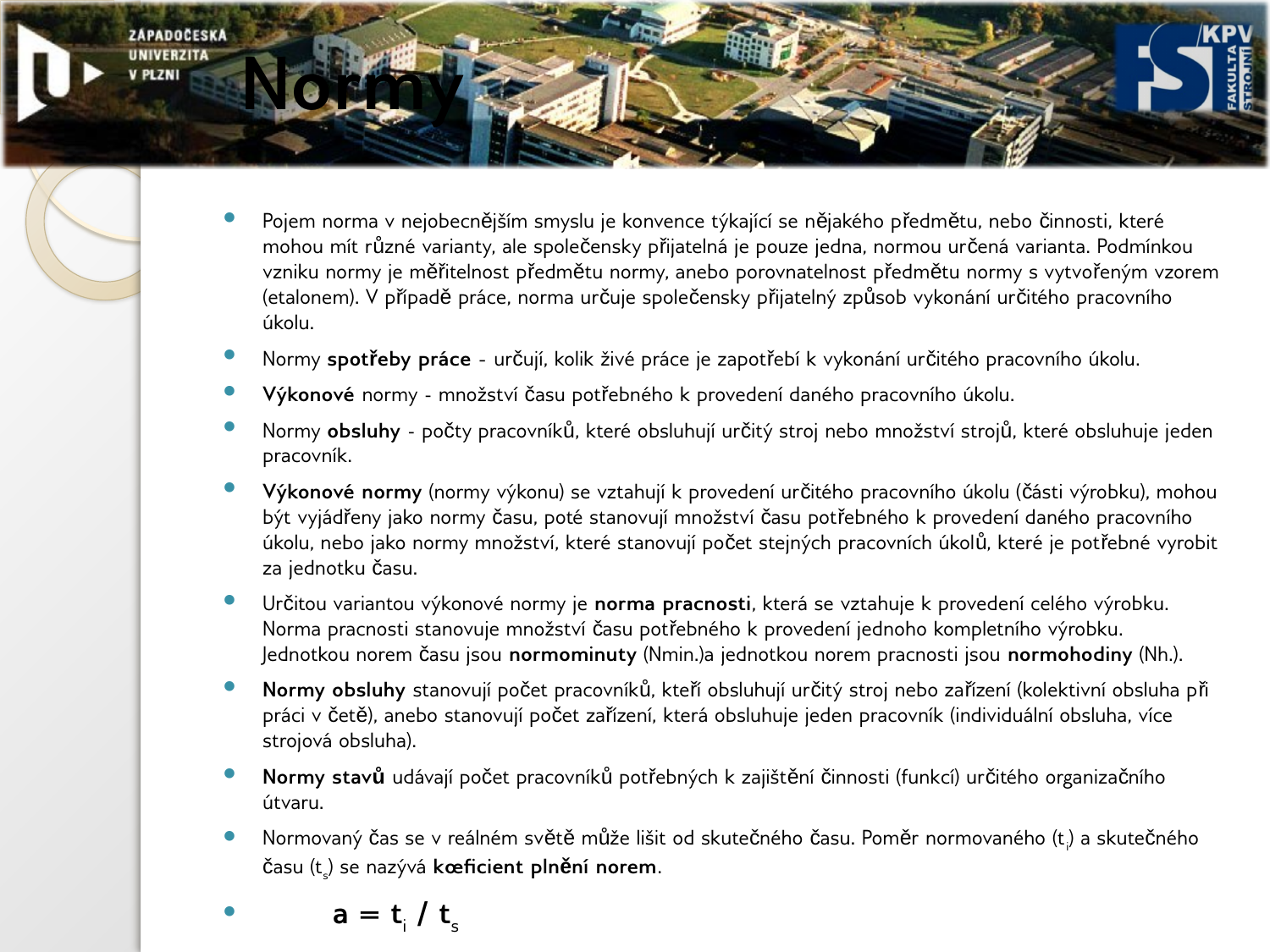

# Normy
Pojem norma v nejobecnějším smyslu je konvence týkající se nějakého předmětu, nebo činnosti, které mohou mít různé varianty, ale společensky přijatelná je pouze jedna, normou určená varianta. Podmínkou vzniku normy je měřitelnost předmětu normy, anebo porovnatelnost předmětu normy s vytvořeným vzorem (etalonem). V případě práce, norma určuje společensky přijatelný způsob vykonání určitého pracovního úkolu.
Normy spotřeby práce - určují, kolik živé práce je zapotřebí k vykonání určitého pracovního úkolu.
Výkonové normy - množství času potřebného k provedení daného pracovního úkolu.
Normy obsluhy - počty pracovníků, které obsluhují určitý stroj nebo množství strojů, které obsluhuje jeden pracovník.
Výkonové normy (normy výkonu) se vztahují k provedení určitého pracovního úkolu (části výrobku), mohou být vyjádřeny jako normy času, poté stanovují množství času potřebného k provedení daného pracovního úkolu, nebo jako normy množství, které stanovují počet stejných pracovních úkolů, které je potřebné vyrobit za jednotku času.
Určitou variantou výkonové normy je norma pracnosti, která se vztahuje k provedení celého výrobku. Norma pracnosti stanovuje množství času potřebného k provedení jednoho kompletního výrobku.
Jednotkou norem času jsou normominuty (Nmin.)a jednotkou norem pracnosti jsou normohodiny (Nh.).
Normy obsluhy stanovují počet pracovníků, kteří obsluhují určitý stroj nebo zařízení (kolektivní obsluha při práci v četě), anebo stanovují počet zařízení, která obsluhuje jeden pracovník (individuální obsluha, více strojová obsluha).
Normy stavů udávají počet pracovníků potřebných k zajištění činnosti (funkcí) určitého organizačního útvaru.
Normovaný čas se v reálném světě může lišit od skutečného času. Poměr normovaného (ti) a skutečného času (ts) se nazývá koeficient plnění norem.
           a = ti / ts